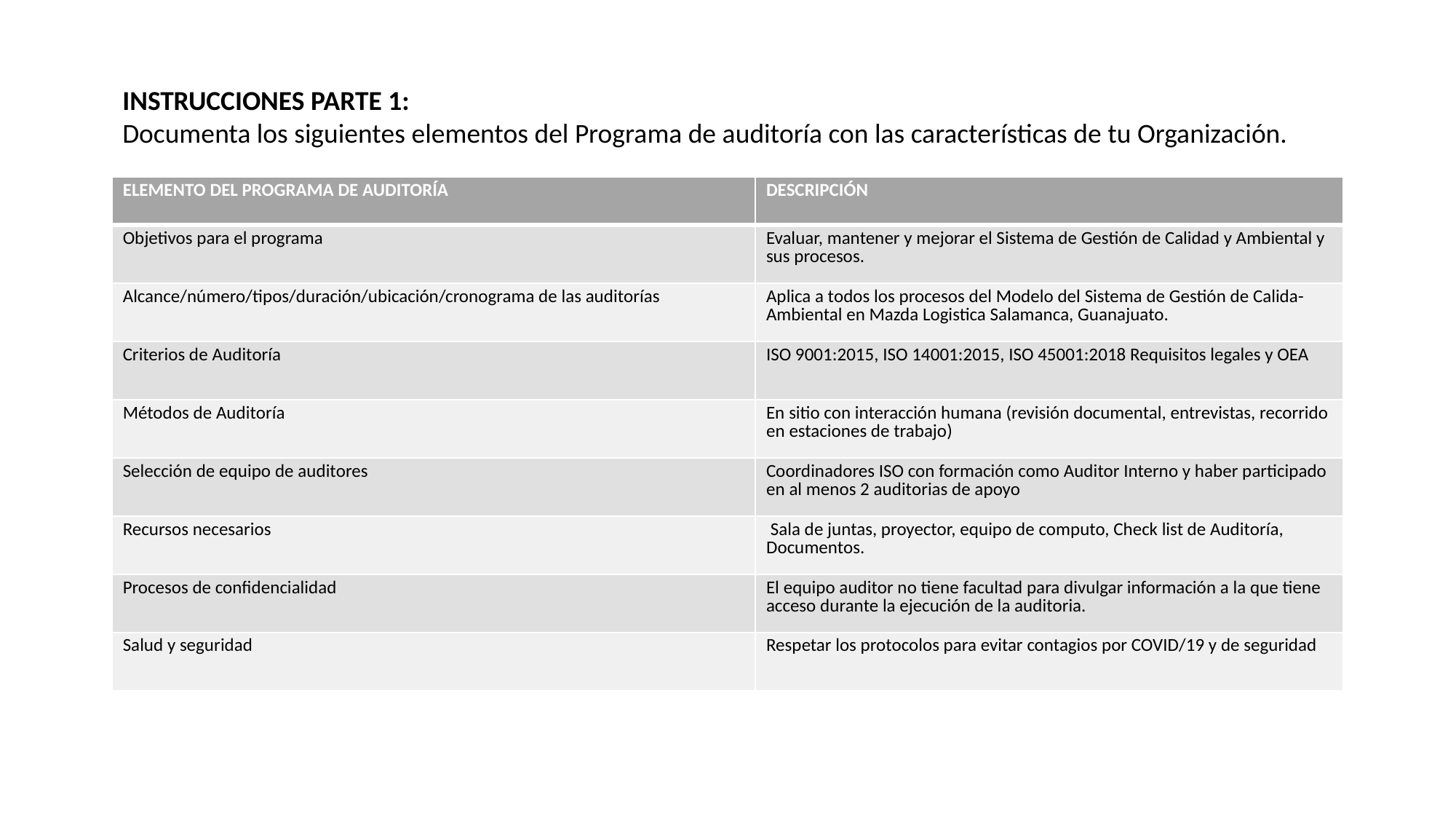

INSTRUCCIONES PARTE 1:
Documenta los siguientes elementos del Programa de auditoría con las características de tu Organización.
| ELEMENTO DEL PROGRAMA DE AUDITORÍA | DESCRIPCIÓN |
| --- | --- |
| Objetivos para el programa | Evaluar, mantener y mejorar el Sistema de Gestión de Calidad y Ambiental y sus procesos. |
| Alcance/número/tipos/duración/ubicación/cronograma de las auditorías | Aplica a todos los procesos del Modelo del Sistema de Gestión de Calida-Ambiental en Mazda Logistica Salamanca, Guanajuato. |
| Criterios de Auditoría | ISO 9001:2015, ISO 14001:2015, ISO 45001:2018 Requisitos legales y OEA |
| Métodos de Auditoría | En sitio con interacción humana (revisión documental, entrevistas, recorrido en estaciones de trabajo) |
| Selección de equipo de auditores | Coordinadores ISO con formación como Auditor Interno y haber participado en al menos 2 auditorias de apoyo |
| Recursos necesarios | Sala de juntas, proyector, equipo de computo, Check list de Auditoría, Documentos. |
| Procesos de confidencialidad | El equipo auditor no tiene facultad para divulgar información a la que tiene acceso durante la ejecución de la auditoria. |
| Salud y seguridad | Respetar los protocolos para evitar contagios por COVID/19 y de seguridad |